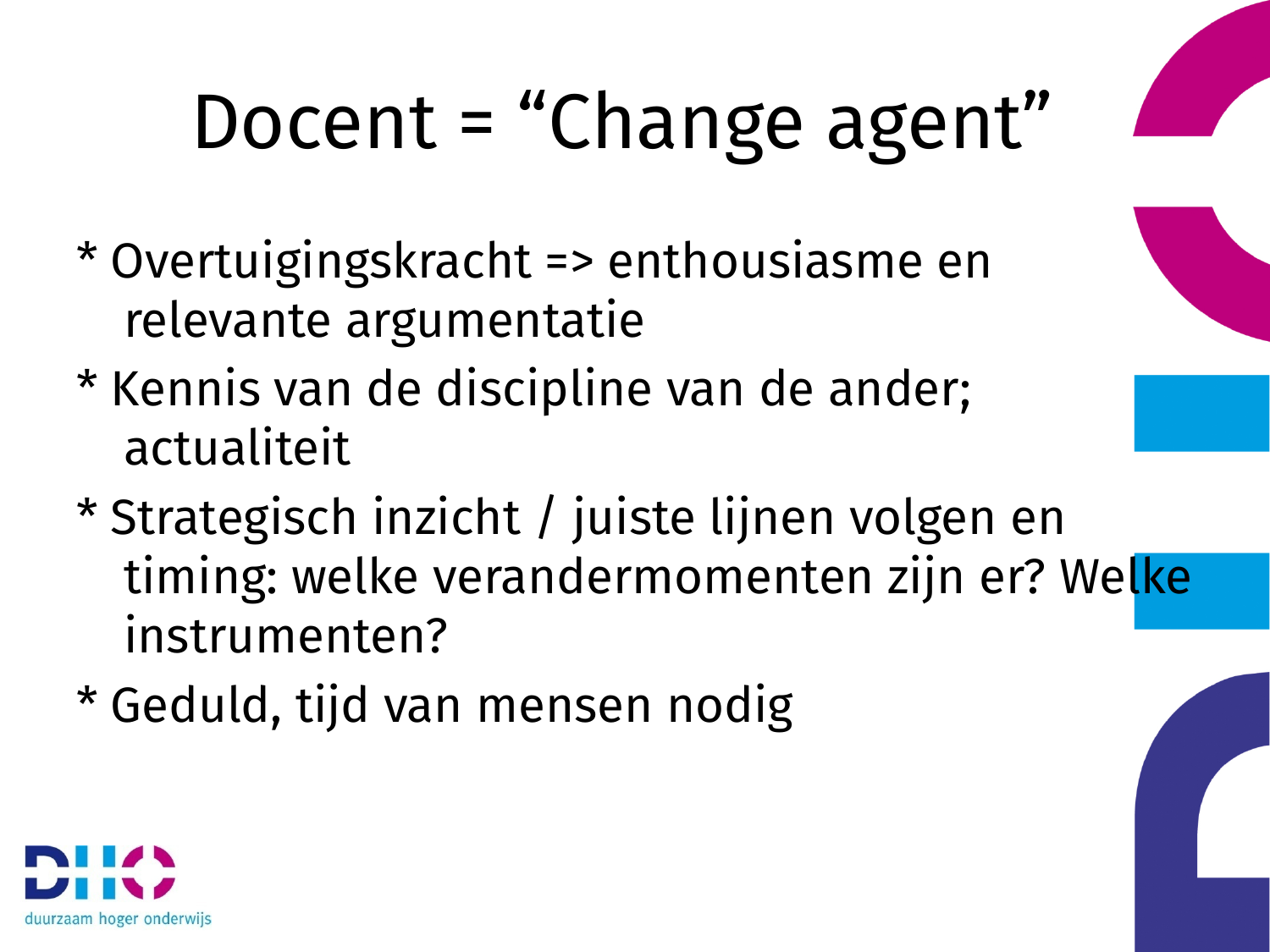

# Docent = “Change agent”
* Overtuigingskracht => enthousiasme en relevante argumentatie
* Kennis van de discipline van de ander; actualiteit
* Strategisch inzicht / juiste lijnen volgen en timing: welke verandermomenten zijn er? Welke instrumenten?
* Geduld, tijd van mensen nodig